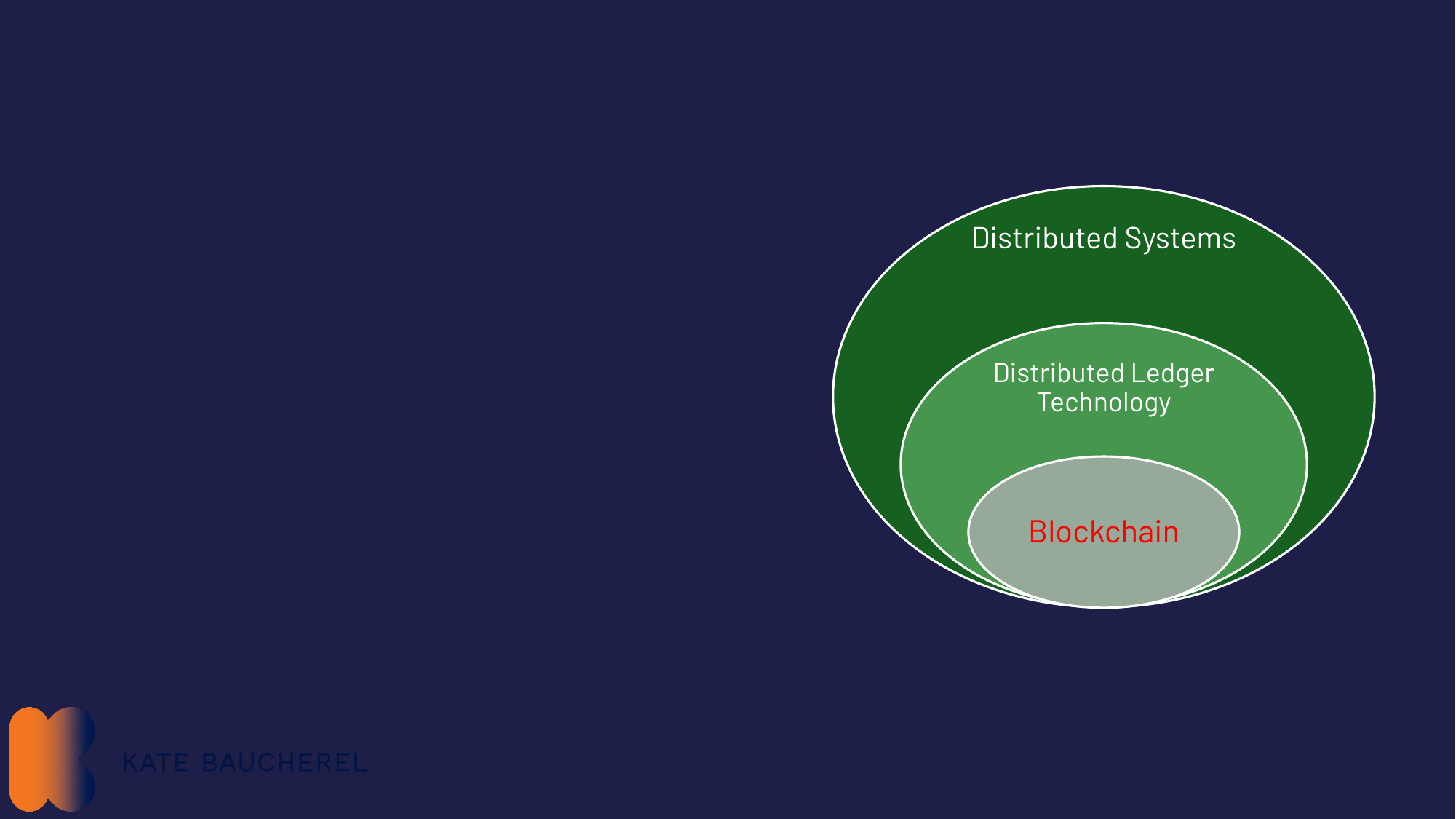

# Distributed Systems
Distributed Systems

Distributed Ledger Technology
Blockchain
Distributed systems have been with us for decades – some of the earliest date back to the 1960s
Distributed ledgers existed before blockchain
Blockchain is a specific type of distributed ledger that holds transaction data in a chain of blocks and enables a very large network of unconnected actors to participate.